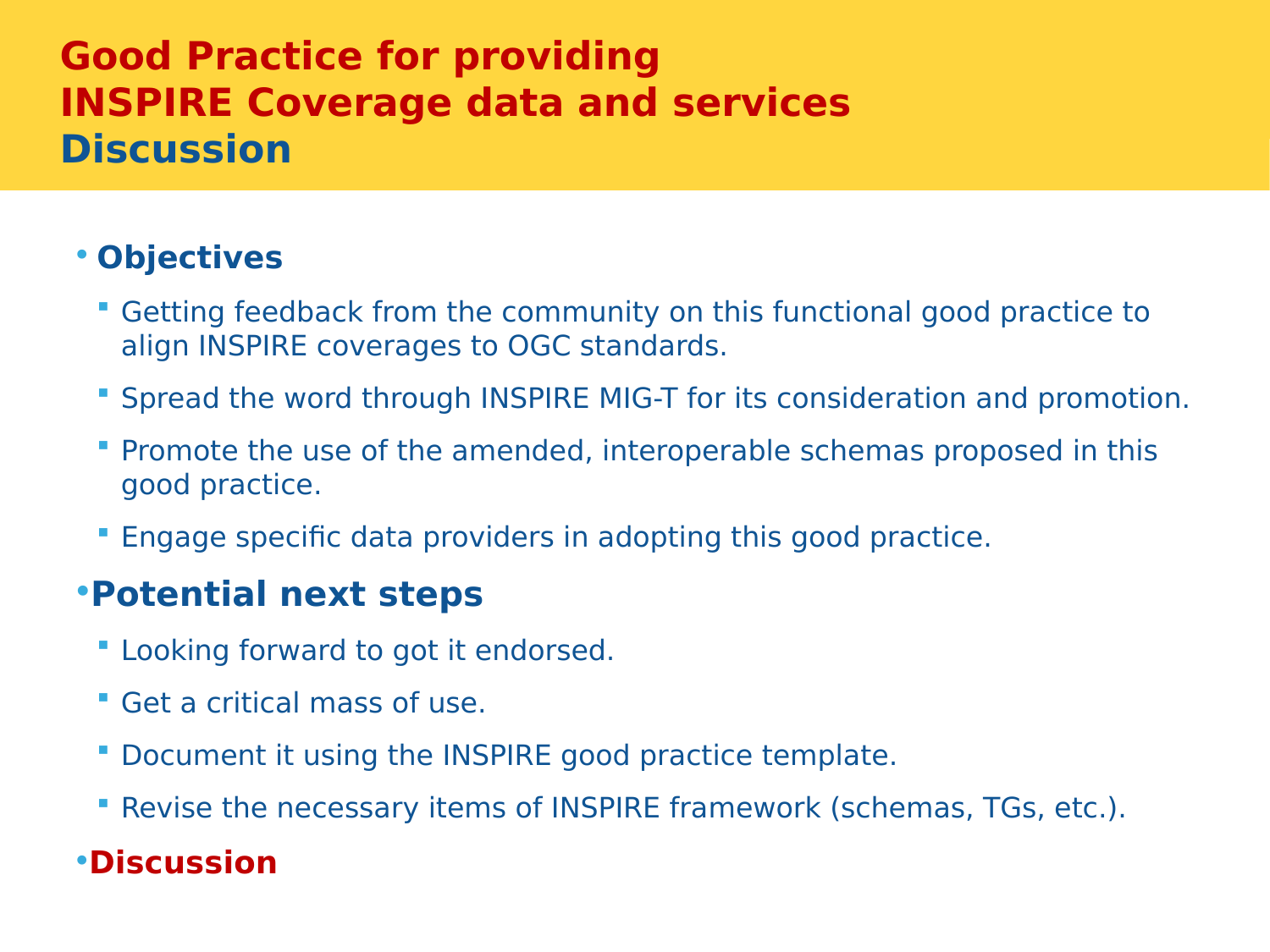

# Good Practice for providing INSPIRE Coverage data and services Discussion
Objectives
Getting feedback from the community on this functional good practice to align INSPIRE coverages to OGC standards.
Spread the word through INSPIRE MIG-T for its consideration and promotion.
Promote the use of the amended, interoperable schemas proposed in this good practice.
Engage specific data providers in adopting this good practice.
Potential next steps
Looking forward to got it endorsed.
Get a critical mass of use.
Document it using the INSPIRE good practice template.
Revise the necessary items of INSPIRE framework (schemas, TGs, etc.).
Discussion